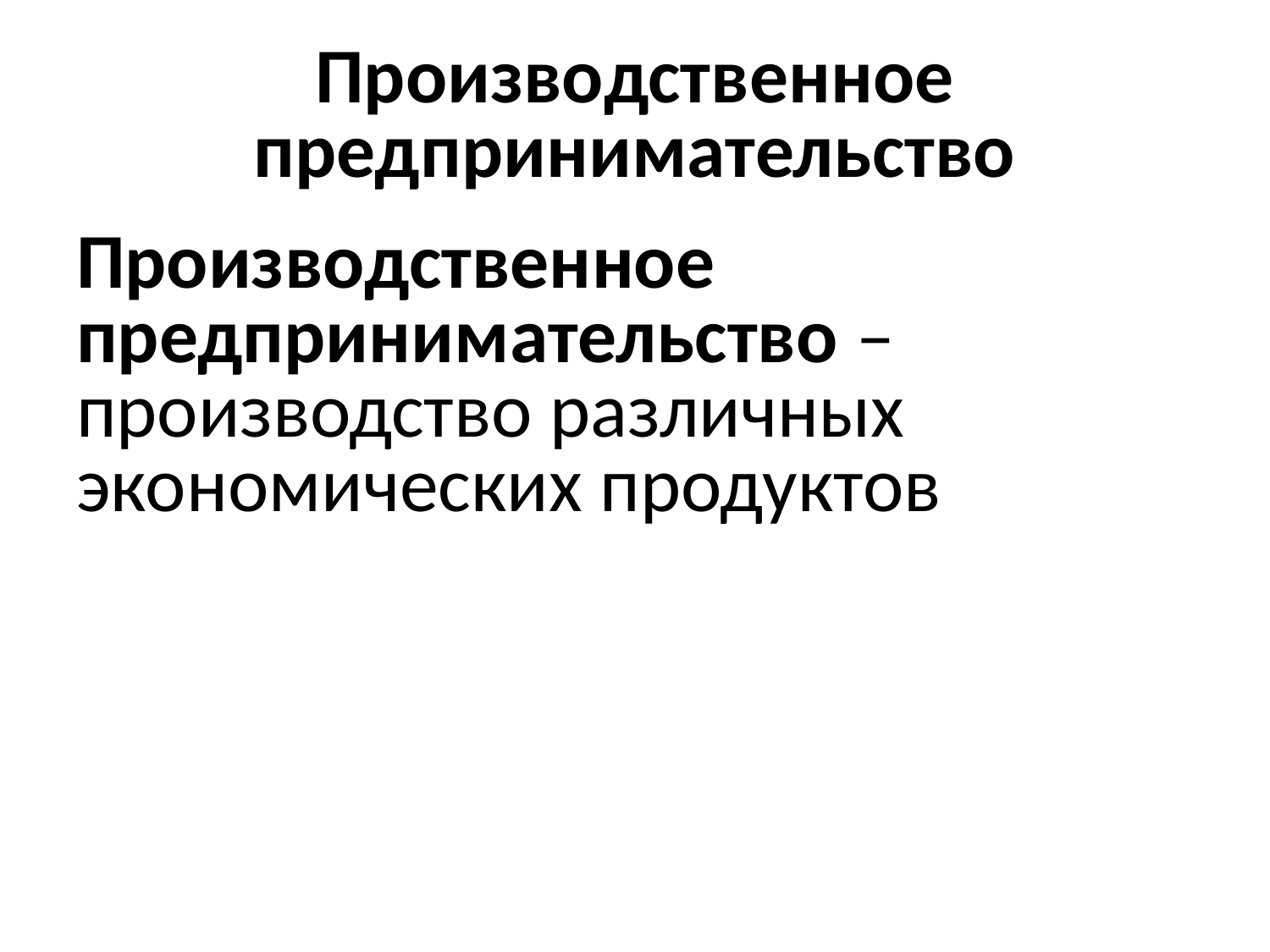

# Производственное предпринимательство
Производственное предпринимательство – производство различных экономических продуктов